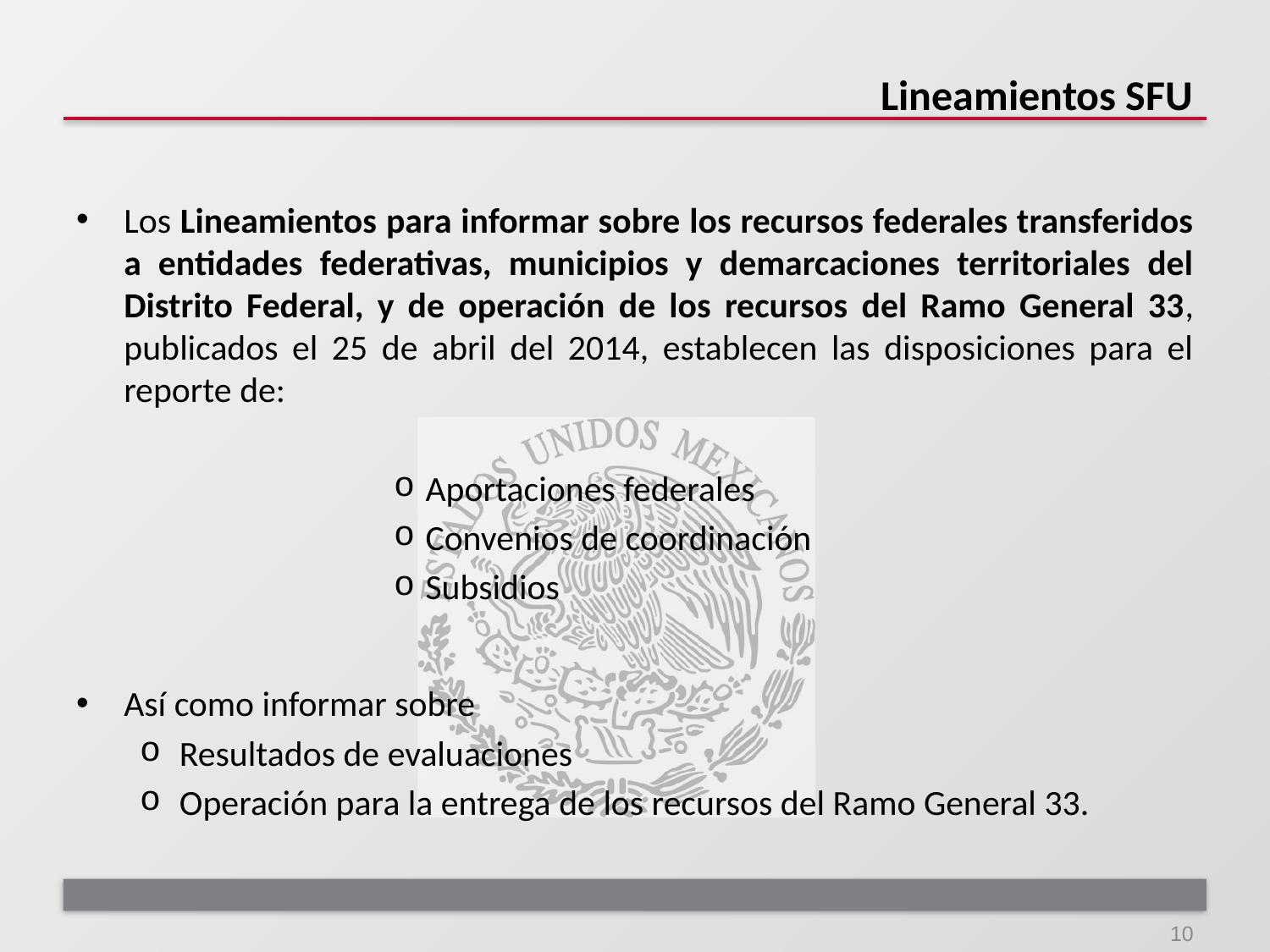

# Lineamientos SFU
Los Lineamientos para informar sobre los recursos federales transferidos a entidades federativas, municipios y demarcaciones territoriales del Distrito Federal, y de operación de los recursos del Ramo General 33, publicados el 25 de abril del 2014, establecen las disposiciones para el reporte de:

Aportaciones federales
Convenios de coordinación
Subsidios

Así como informar sobre
Resultados de evaluaciones
Operación para la entrega de los recursos del Ramo General 33.
10